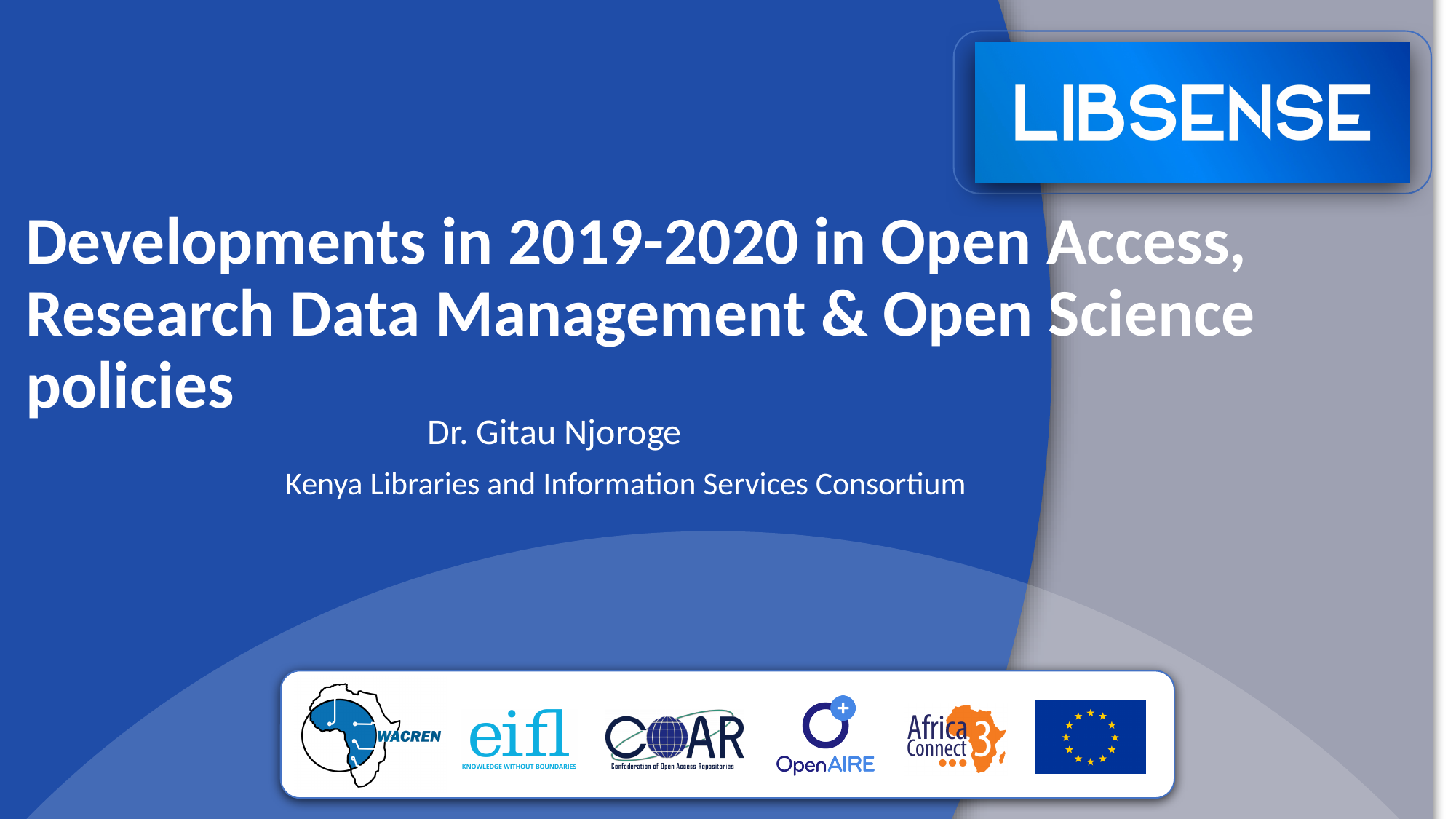

Developments in 2019-2020 in Open Access, Research Data Management & Open Science policies

Dr. Gitau Njoroge
Kenya Libraries and Information Services Consortium